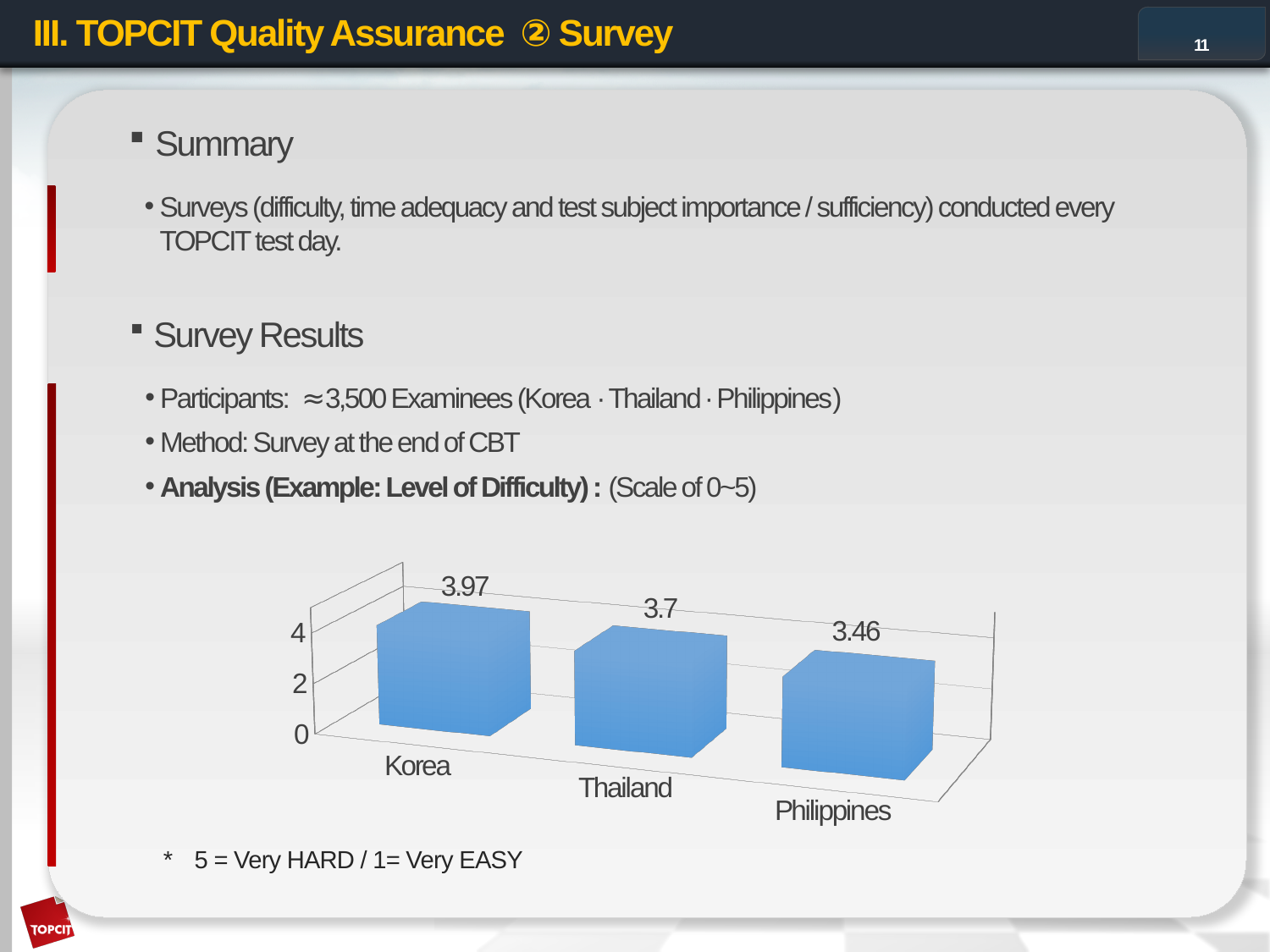

# III. TOPCIT Quality Assurance  ② Survey
11

 Summary
Surveys (difficulty, time adequacy and test subject importance / sufficiency) conducted every TOPCIT test day.

 Survey Results
Participants:  ≈3,500 Examinees (Korea ∙ Thailand ∙ Philippines)
Method: Survey at the end of CBT
Analysis (Example: Level of Difficulty) : (Scale of 0~5)

[unsupported chart]

*	 5 = Very HARD / 1= Very EASY